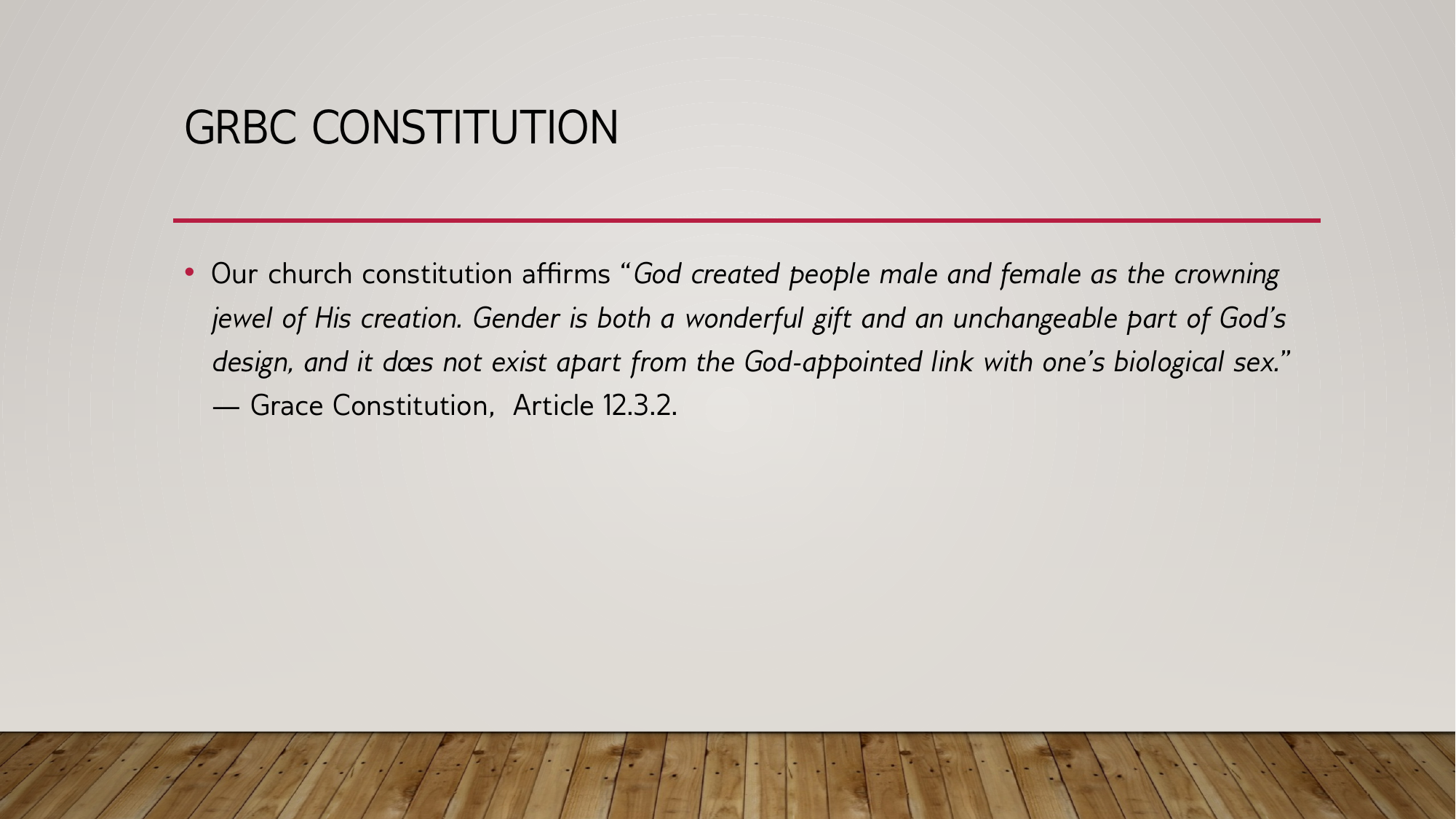

# GRBC Constitution
Our church constitution affirms “God created people male and female as the crowning jewel of His creation. Gender is both a wonderful gift and an unchangeable part of God’s design, and it does not exist apart from the God-appointed link with one’s biological sex.” — Grace Constitution,  Article 12.3.2.